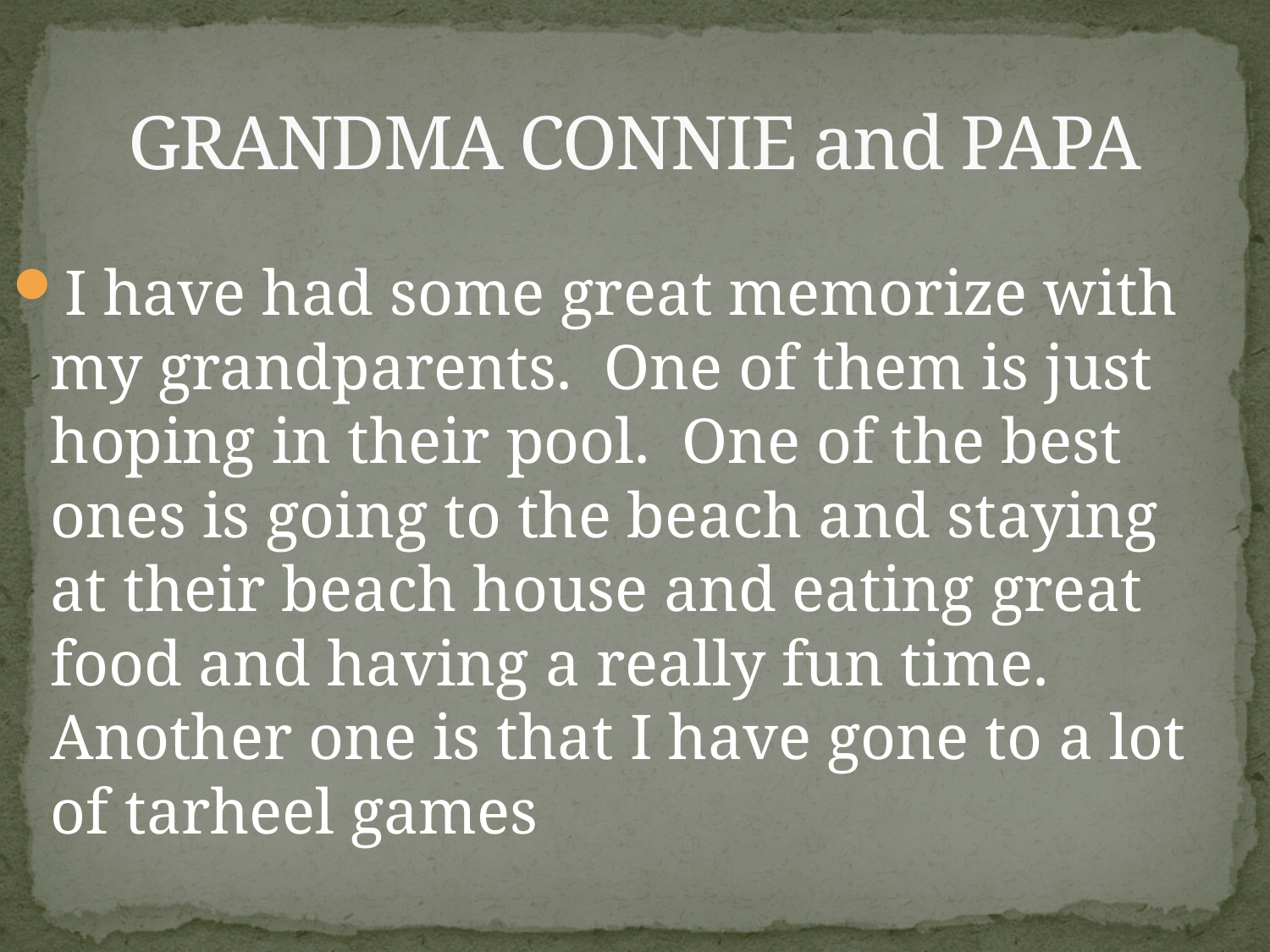

# GRANDMA CONNIE and PAPA
I have had some great memorize with my grandparents.  One of them is just hoping in their pool.  One of the best ones is going to the beach and staying at their beach house and eating great food and having a really fun time.  Another one is that I have gone to a lot of tarheel games